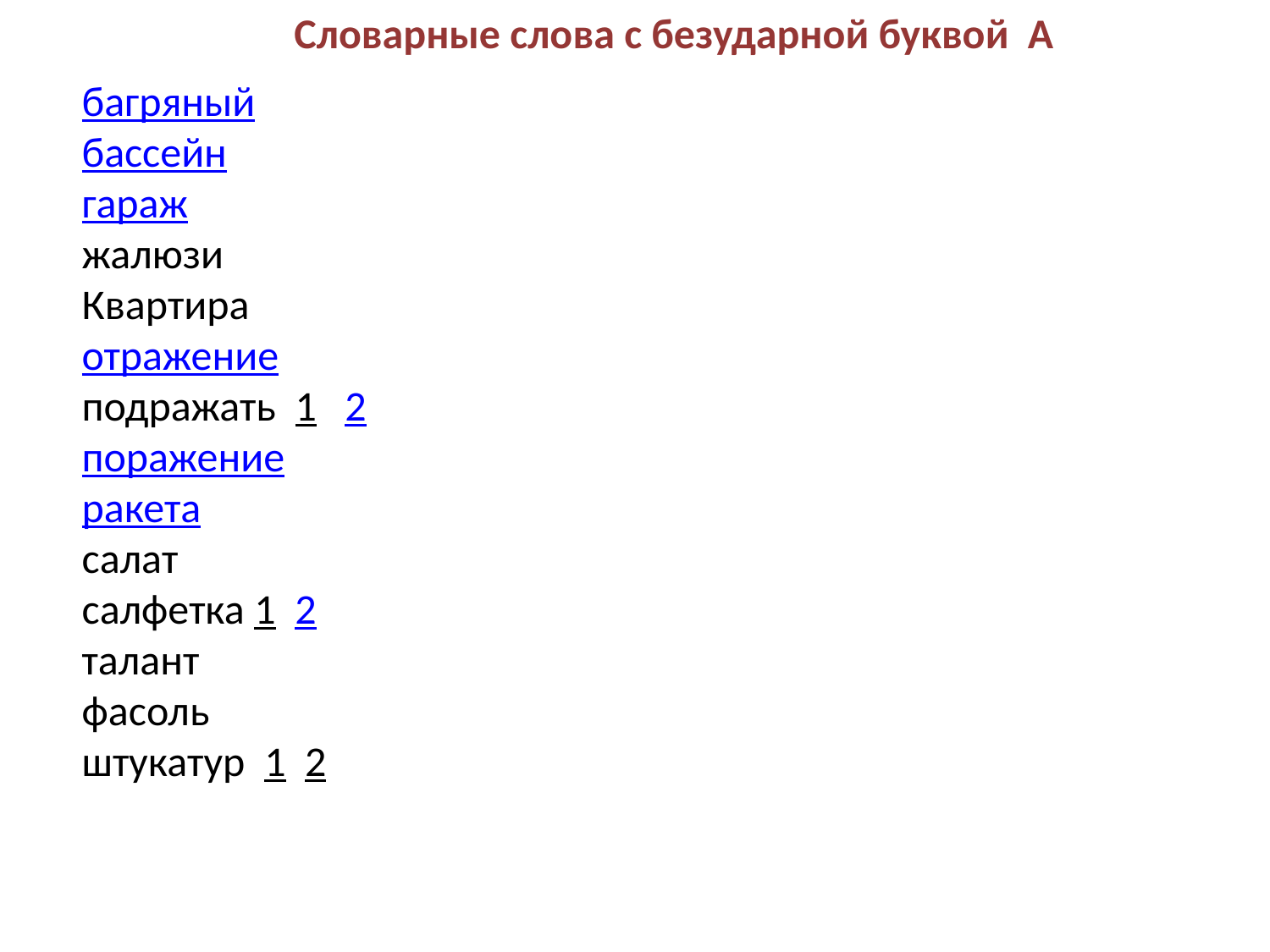

Словарные слова с безударной буквой  А
багряный
бассейн
гараж
жалюзи
Квартира
отражение
подражать  1   2
поражение
ракета
салат
салфетка 1  2
талант
фасоль
штукатур  1  2